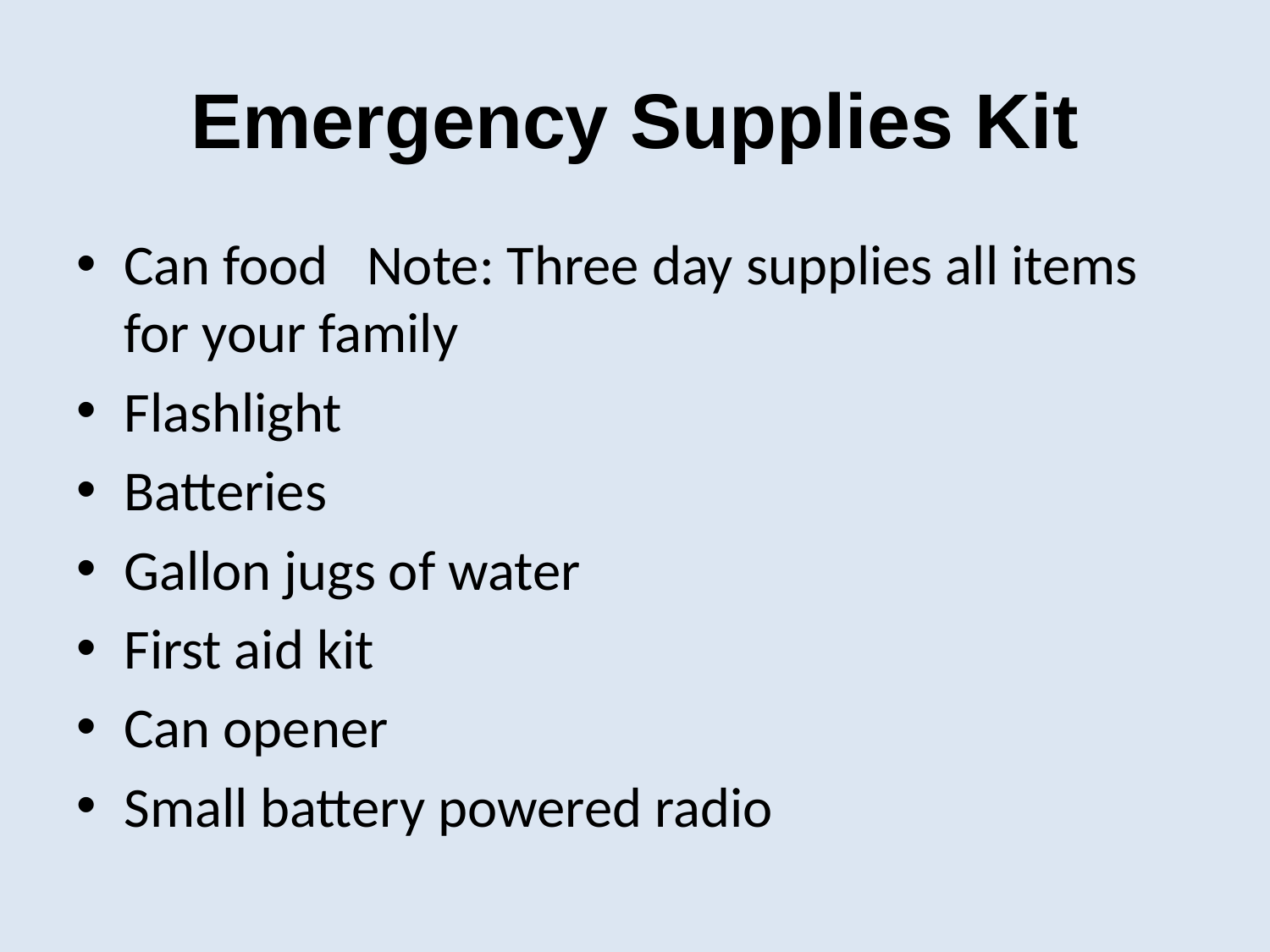

# Emergency Supplies Kit
Can food   Note: Three day supplies all items for your family
Flashlight
Batteries
Gallon jugs of water
First aid kit
Can opener
Small battery powered radio